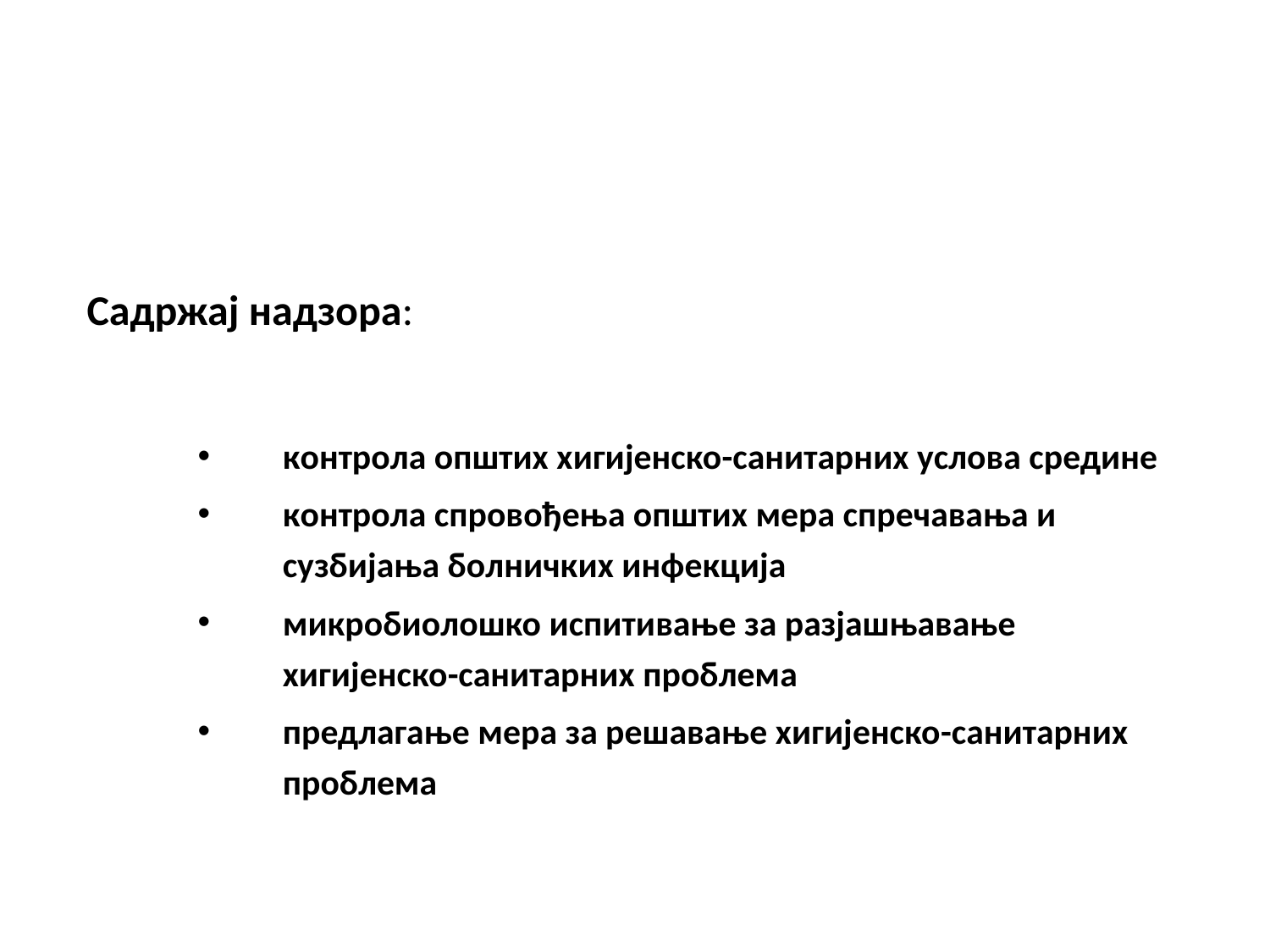

Садржај надзора:

контрола општих хигијенско-санитарних услова средине
контрола спровођења општих мера спречавања и сузбијања болничких инфекција
микробиолошко испитивање за разјашњавање хигијенско-санитарних проблема
предлагање мера за решавање хигијенско-санитарних проблема